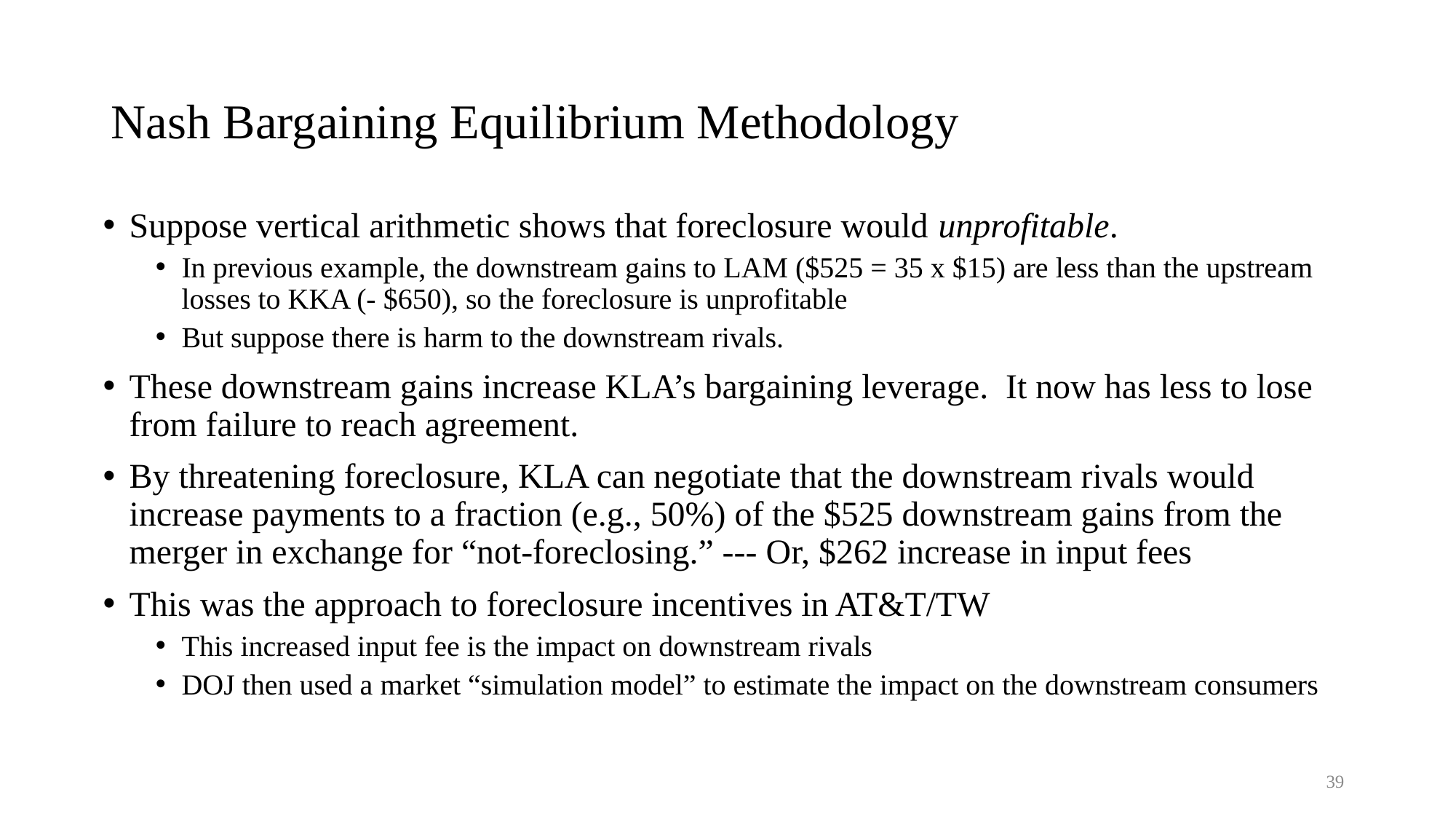

# Nash Bargaining Equilibrium Methodology
Suppose vertical arithmetic shows that foreclosure would unprofitable.
In previous example, the downstream gains to LAM ($525 = 35 x $15) are less than the upstream losses to KKA (- $650), so the foreclosure is unprofitable
But suppose there is harm to the downstream rivals.
These downstream gains increase KLA’s bargaining leverage.  It now has less to lose from failure to reach agreement.
By threatening foreclosure, KLA can negotiate that the downstream rivals would increase payments to a fraction (e.g., 50%) of the $525 downstream gains from the merger in exchange for “not-foreclosing.” --- Or, $262 increase in input fees
This was the approach to foreclosure incentives in AT&T/TW
This increased input fee is the impact on downstream rivals
DOJ then used a market “simulation model” to estimate the impact on the downstream consumers
39